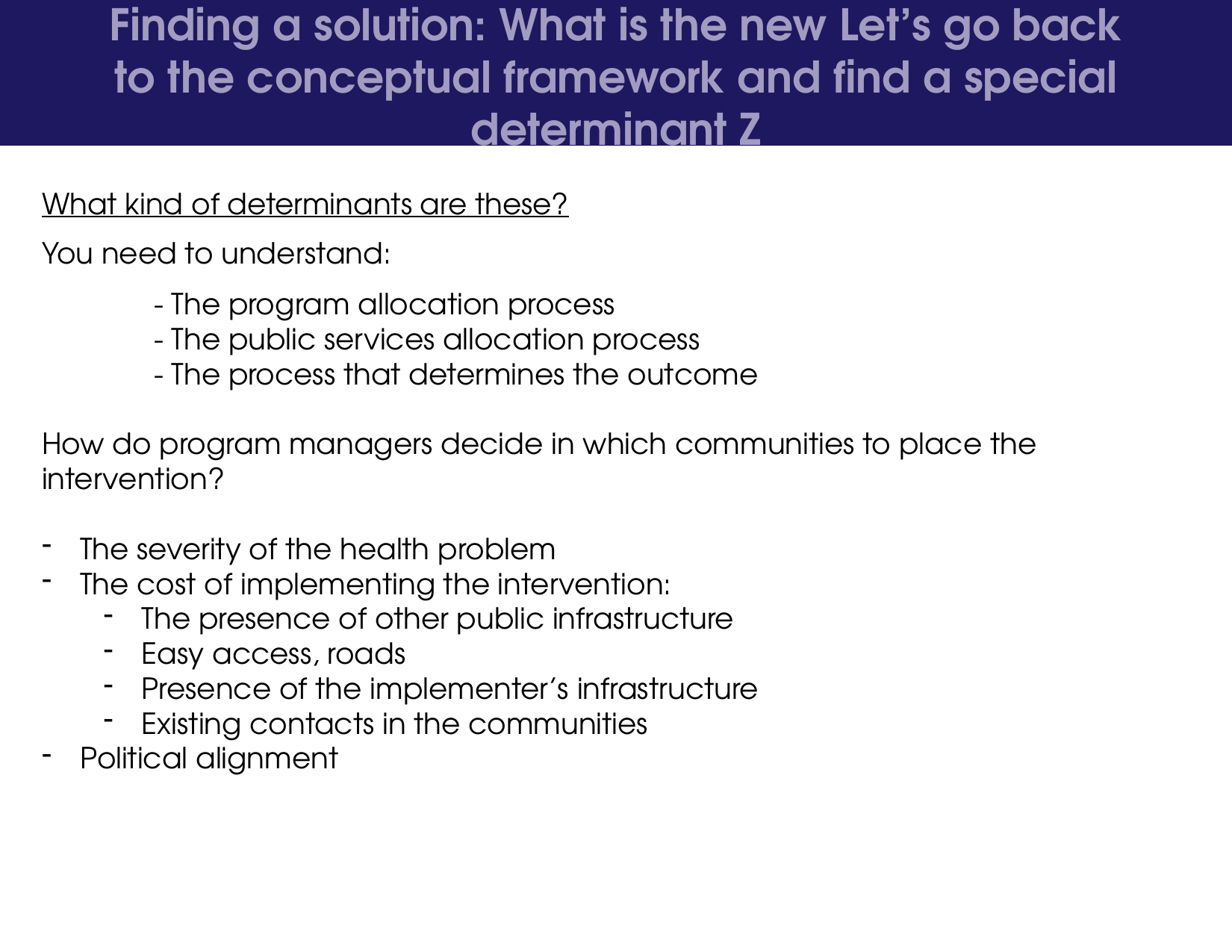

Finding a solution: What is the new Let’s go back to the conceptual framework and find a special determinant Z
What kind of determinants are these?

You need to understand:

	- The program allocation process
	- The public services allocation process
	- The process that determines the outcome

How do program managers decide in which communities to place the intervention?

The severity of the health problem
The cost of implementing the intervention:
The presence of other public infrastructure
Easy access, roads
Presence of the implementer’s infrastructure
Existing contacts in the communities
Political alignment